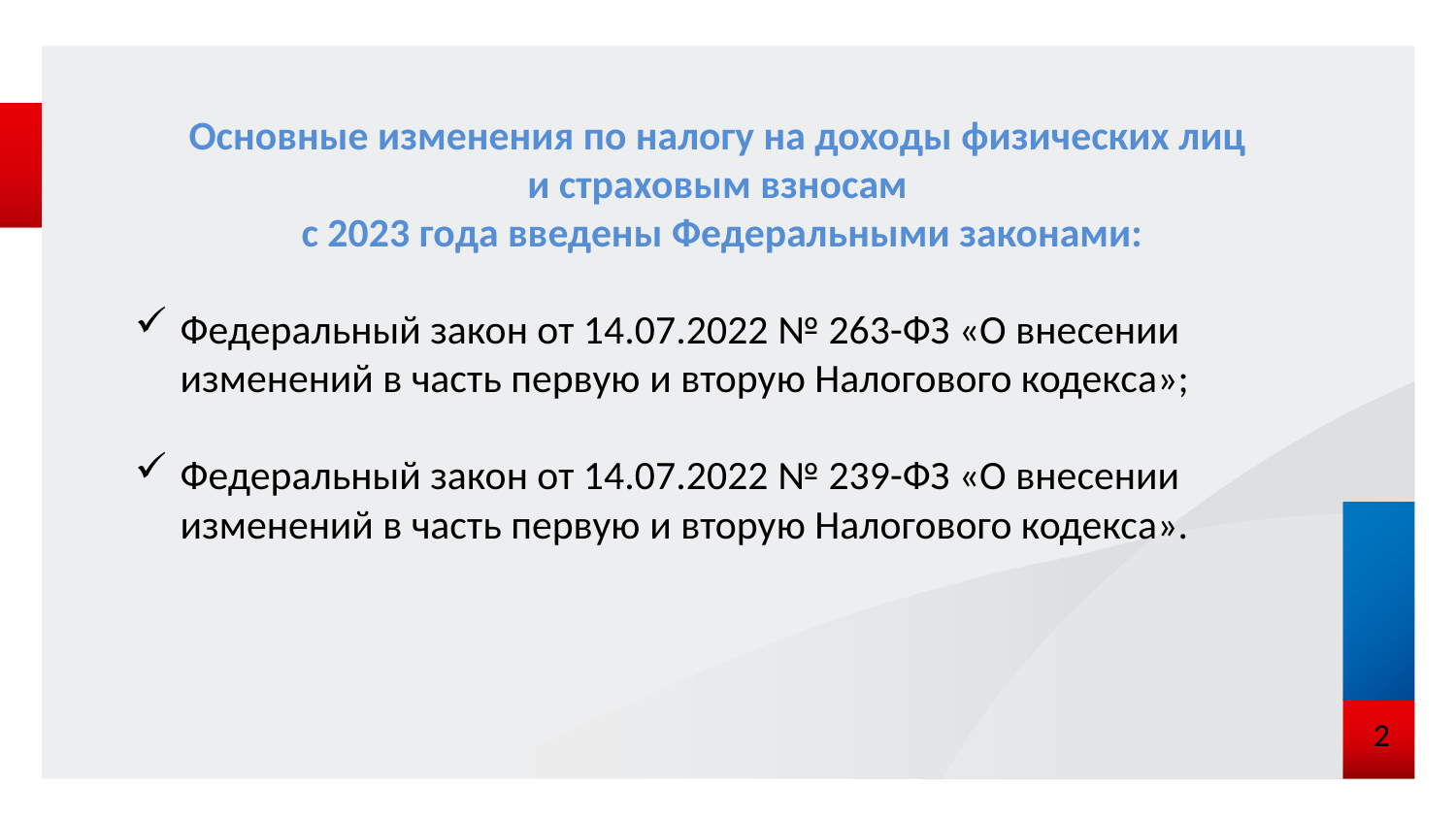

Основные изменения по налогу на доходы физических лиц
и страховым взносам
с 2023 года введены Федеральными законами:

Федеральный закон от 14.07.2022 № 263-ФЗ «О внесении изменений в часть первую и вторую Налогового кодекса»;

Федеральный закон от 14.07.2022 № 239-ФЗ «О внесении изменений в часть первую и вторую Налогового кодекса».

 2